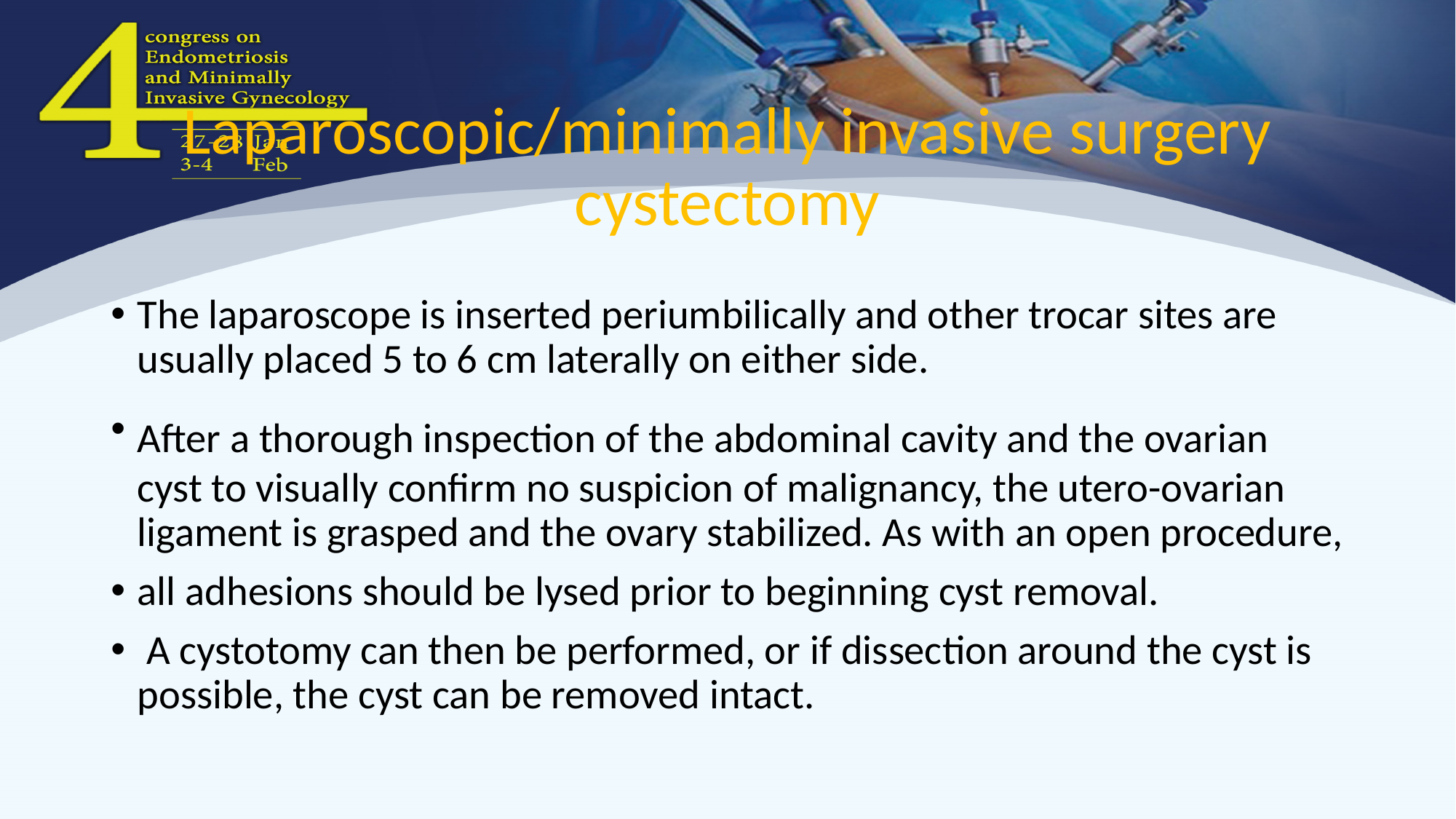

# Laparoscopic/minimally invasive surgery cystectomy
The laparoscope is inserted periumbilically and other trocar sites are usually placed 5 to 6 cm laterally on either side.
After a thorough inspection of the abdominal cavity and the ovarian cyst to visually confirm no suspicion of malignancy, the utero-ovarian ligament is grasped and the ovary stabilized. As with an open procedure,
all adhesions should be lysed prior to beginning cyst removal.
 A cystotomy can then be performed, or if dissection around the cyst is possible, the cyst can be removed intact.